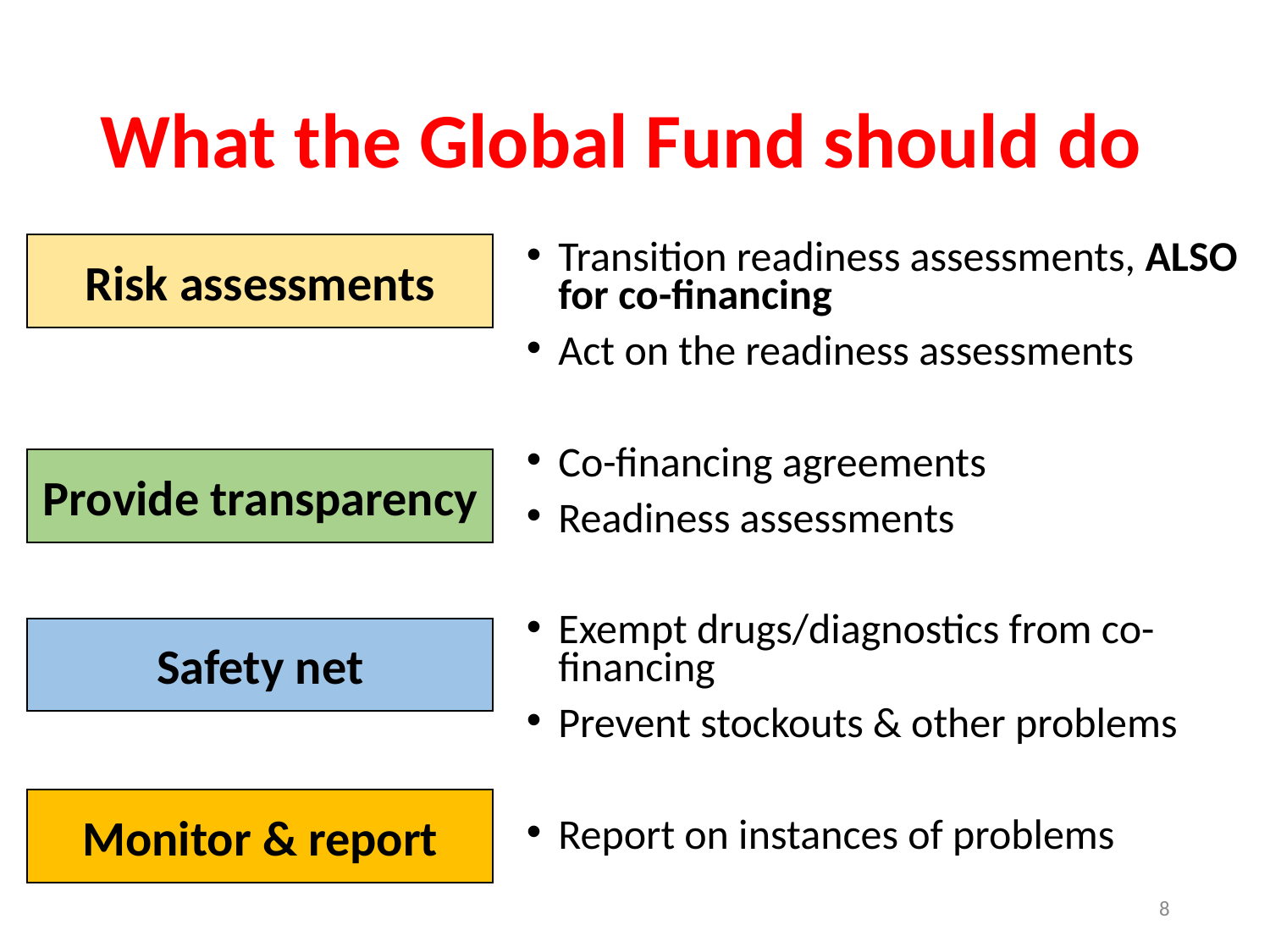

# What the Global Fund should do
Risk assessments
Transition readiness assessments, ALSO for co-financing
Act on the readiness assessments

Co-financing agreements
Readiness assessments

Exempt drugs/diagnostics from co-financing
Prevent stockouts & other problems

Report on instances of problems

Provide transparency
Safety net
Monitor & report
8